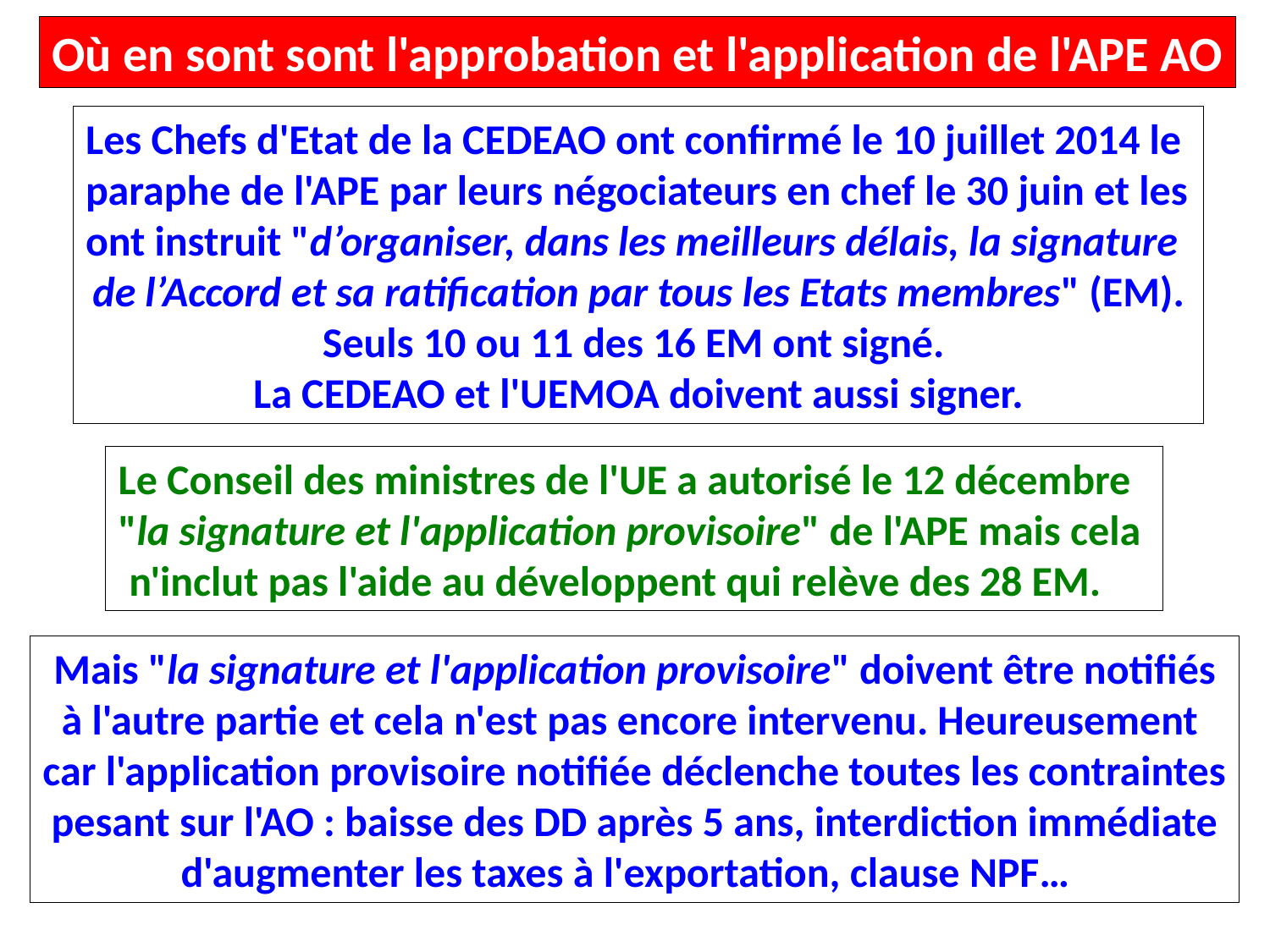

Où en sont sont l'approbation et l'application de l'APE AO
Les Chefs d'Etat de la CEDEAO ont confirmé le 10 juillet 2014 le
paraphe de l'APE par leurs négociateurs en chef le 30 juin et les
ont instruit "d’organiser, dans les meilleurs délais, la signature
de l’Accord et sa ratification par tous les Etats membres" (EM).
Seuls 10 ou 11 des 16 EM ont signé.
La CEDEAO et l'UEMOA doivent aussi signer.
Le Conseil des ministres de l'UE a autorisé le 12 décembre
"la signature et l'application provisoire" de l'APE mais cela
n'inclut pas l'aide au développent qui relève des 28 EM.

Mais "la signature et l'application provisoire" doivent être notifiés
à l'autre partie et cela n'est pas encore intervenu. Heureusement
car l'application provisoire notifiée déclenche toutes les contraintes
pesant sur l'AO : baisse des DD après 5 ans, interdiction immédiate
d'augmenter les taxes à l'exportation, clause NPF…